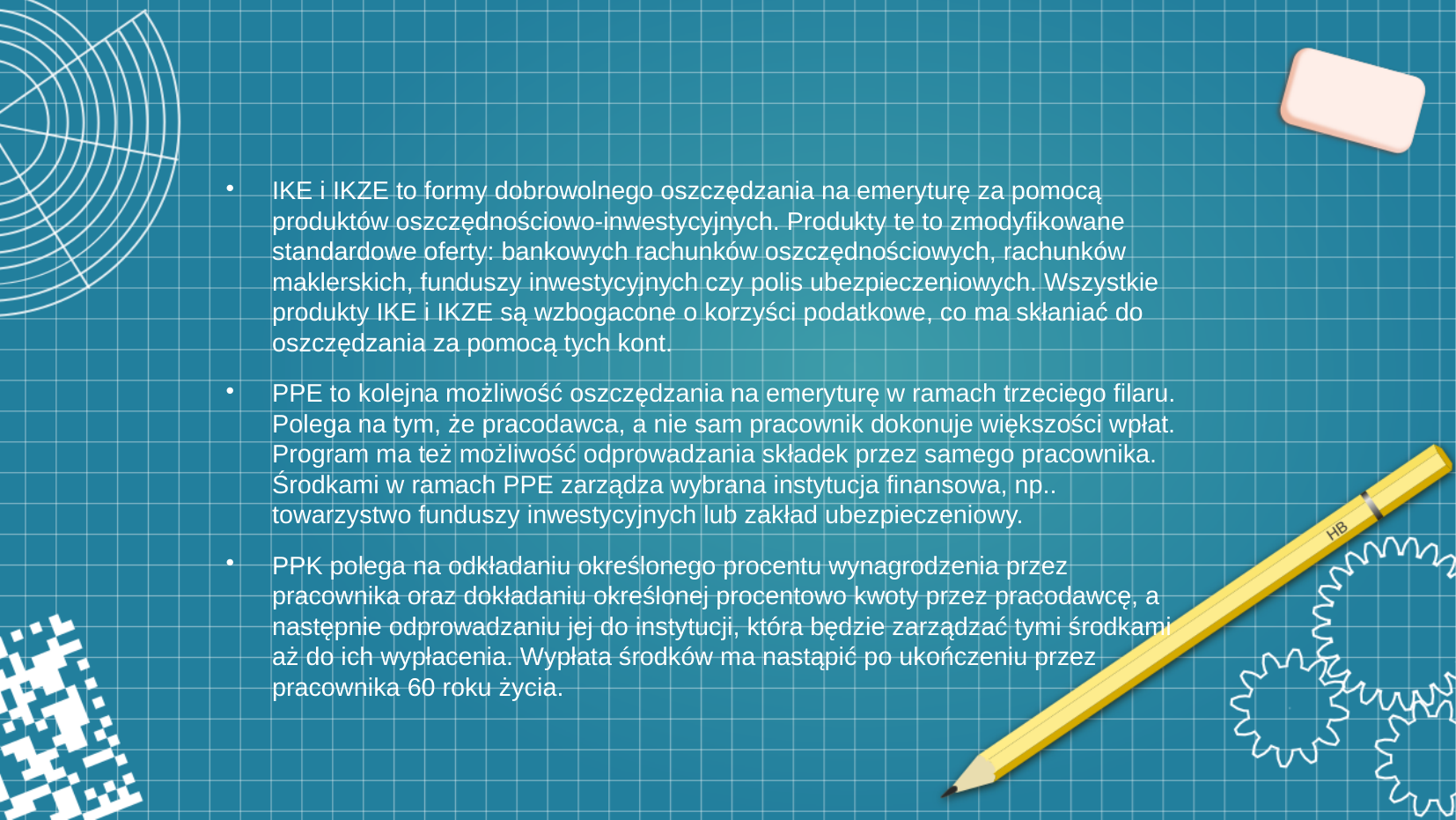

# IKE i IKZE to formy dobrowolnego oszczędzania na emeryturę za pomocą produktów oszczędnościowo-inwestycyjnych. Produkty te to zmodyfikowane standardowe oferty: bankowych rachunków oszczędnościowych, rachunków maklerskich, funduszy inwestycyjnych czy polis ubezpieczeniowych. Wszystkie produkty IKE i IKZE są wzbogacone o korzyści podatkowe, co ma skłaniać do oszczędzania za pomocą tych kont.
PPE to kolejna możliwość oszczędzania na emeryturę w ramach trzeciego filaru. Polega na tym, że pracodawca, a nie sam pracownik dokonuje większości wpłat. Program ma też możliwość odprowadzania składek przez samego pracownika. Środkami w ramach PPE zarządza wybrana instytucja finansowa, np.. towarzystwo funduszy inwestycyjnych lub zakład ubezpieczeniowy.
PPK polega na odkładaniu określonego procentu wynagrodzenia przez pracownika oraz dokładaniu określonej procentowo kwoty przez pracodawcę, a następnie odprowadzaniu jej do instytucji, która będzie zarządzać tymi środkami aż do ich wypłacenia. Wypłata środków ma nastąpić po ukończeniu przez pracownika 60 roku życia.